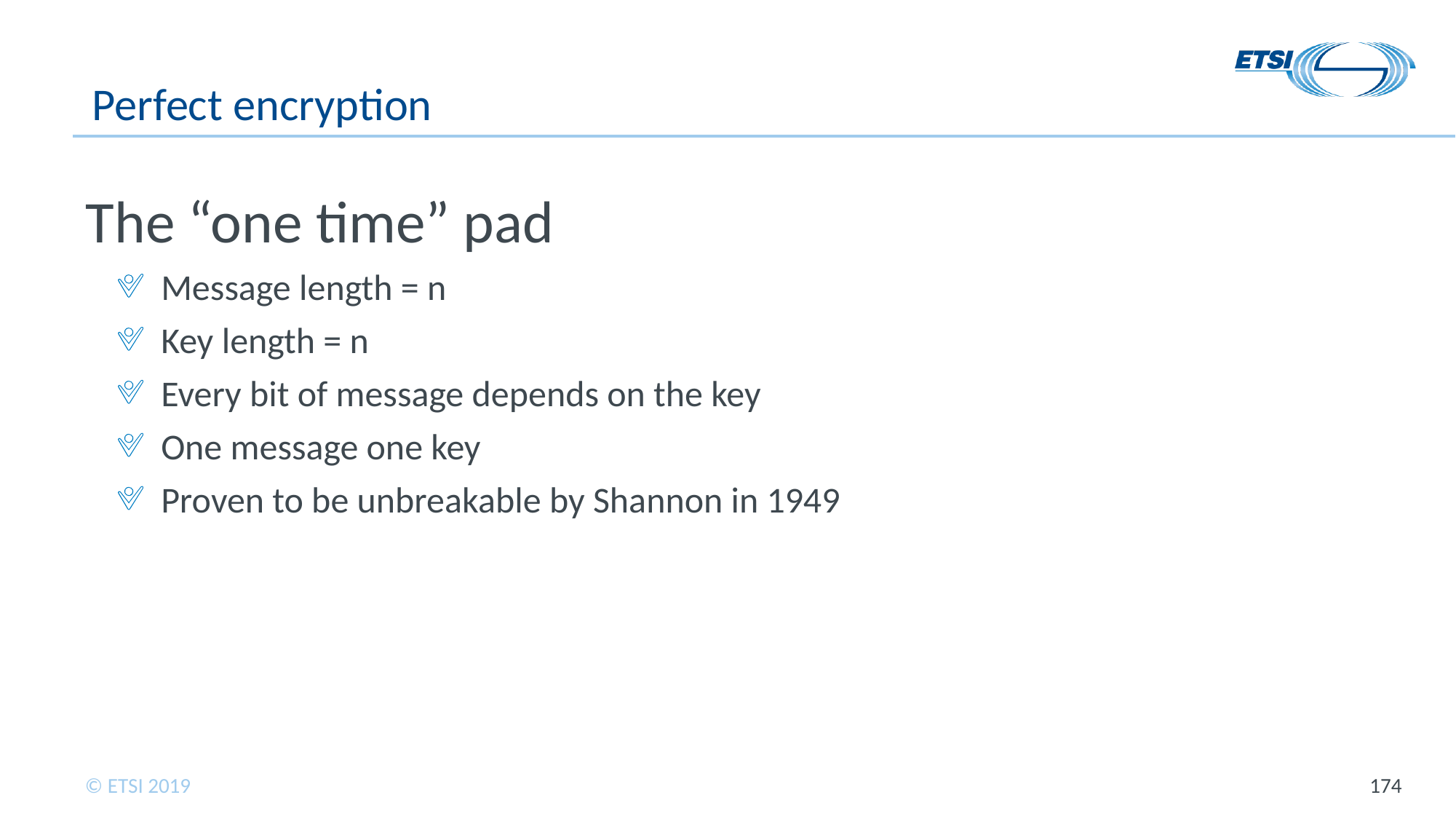

# Perfect encryption
The “one time” pad
Message length = n
Key length = n
Every bit of message depends on the key
One message one key
Proven to be unbreakable by Shannon in 1949